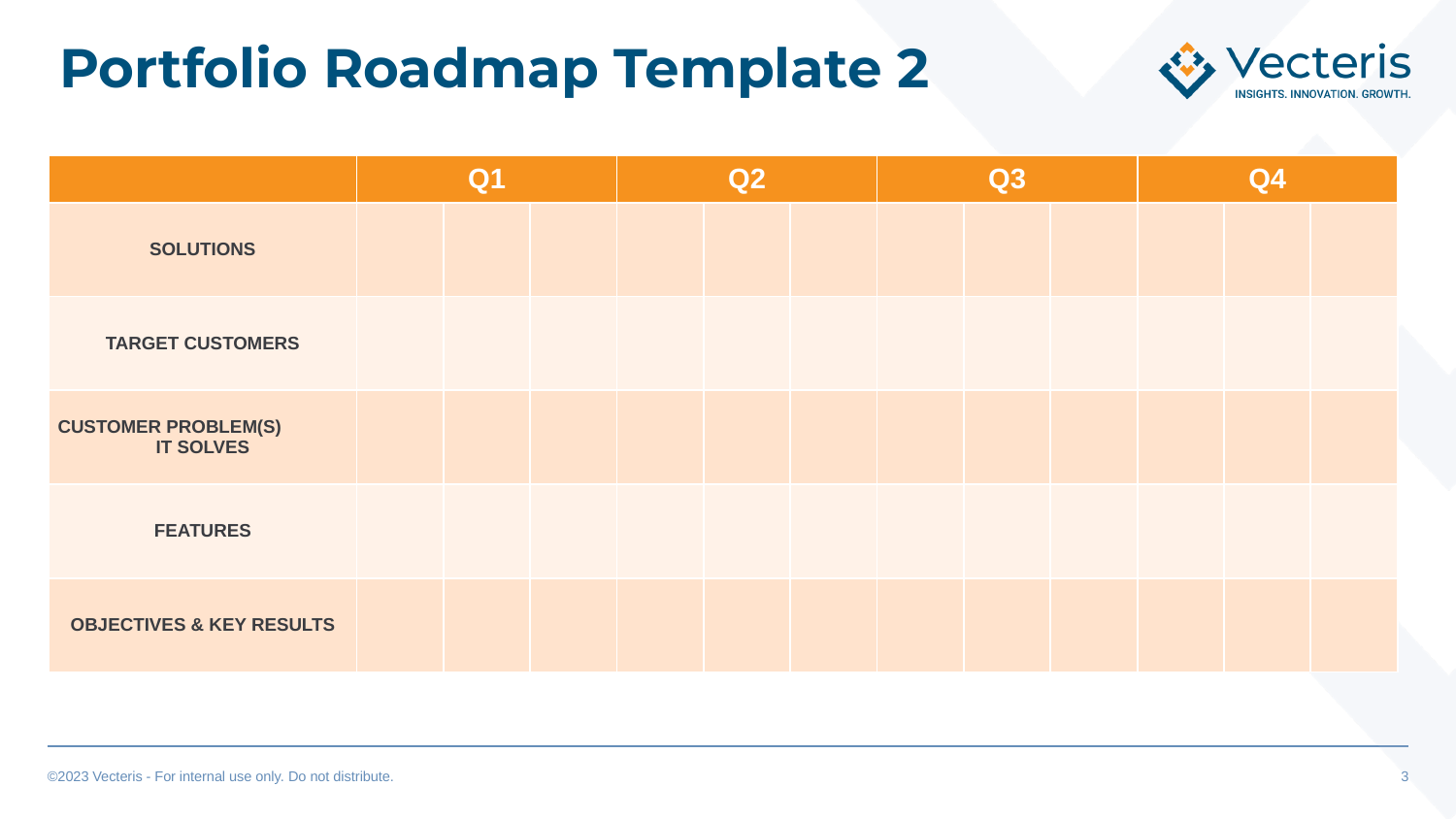

# Portfolio Roadmap Template 2
|  | Q1 |  |  | Q2 |  |  | Q3 |  |  | Q4 |  |  |
| --- | --- | --- | --- | --- | --- | --- | --- | --- | --- | --- | --- | --- |
| SOLUTIONS |  |  |  |  |  |  |  |  |  |  |  |  |
| TARGET CUSTOMERS |  |  |  |  |  |  |  |  |  |  |  |  |
| CUSTOMER PROBLEM(S) IT SOLVES |  |  |  |  |  |  |  |  |  |  |  |  |
| FEATURES |  |  |  |  |  |  |  |  |  |  |  |  |
| OBJECTIVES & KEY RESULTS |  |  |  |  |  |  |  |  |  |  |  |  |